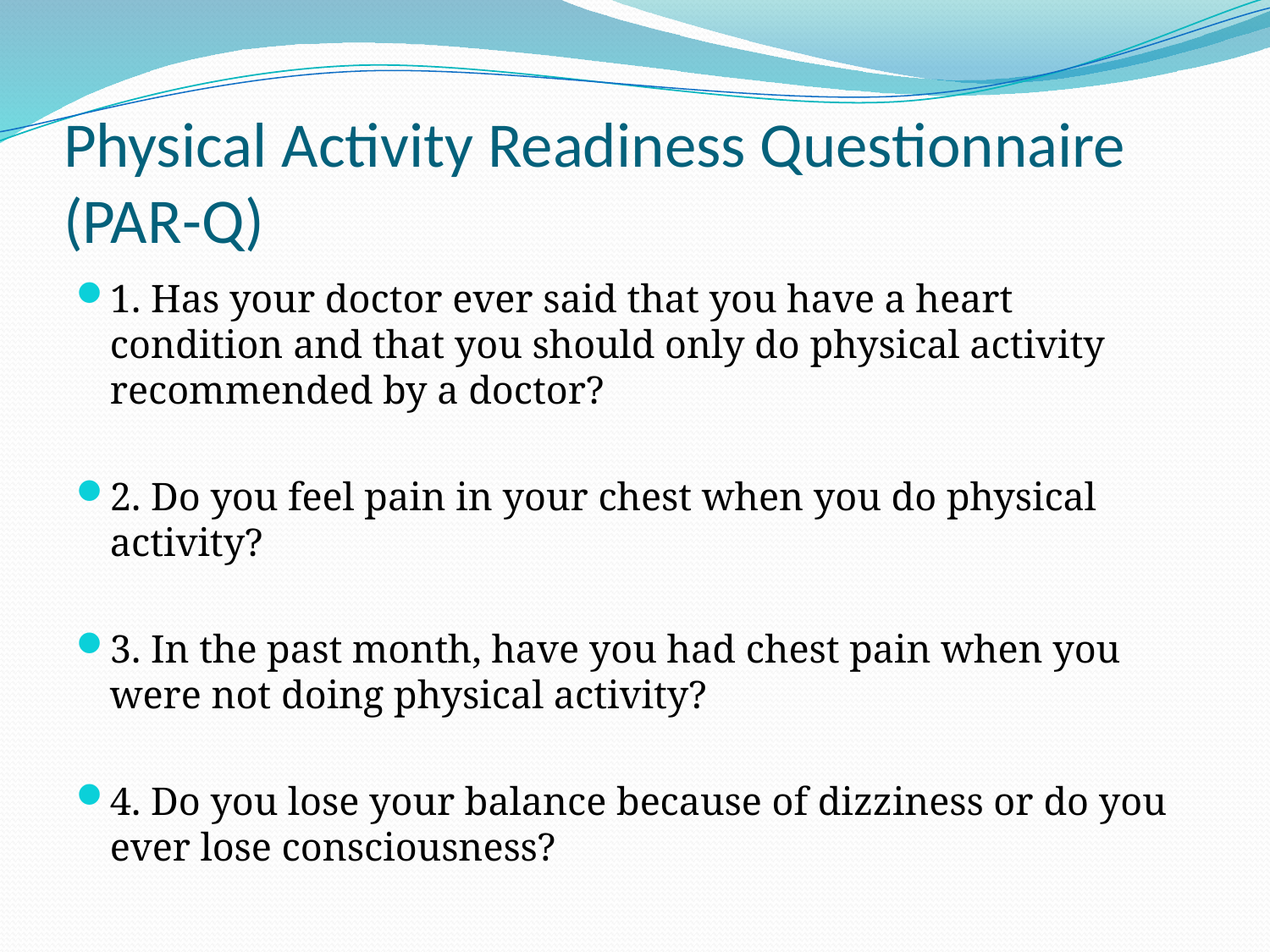

# Physical Activity Readiness Questionnaire (PAR-Q)
1. Has your doctor ever said that you have a heart condition and that you should only do physical activity recommended by a doctor?

2. Do you feel pain in your chest when you do physical activity?

3. In the past month, have you had chest pain when you were not doing physical activity?

4. Do you lose your balance because of dizziness or do you ever lose consciousness?